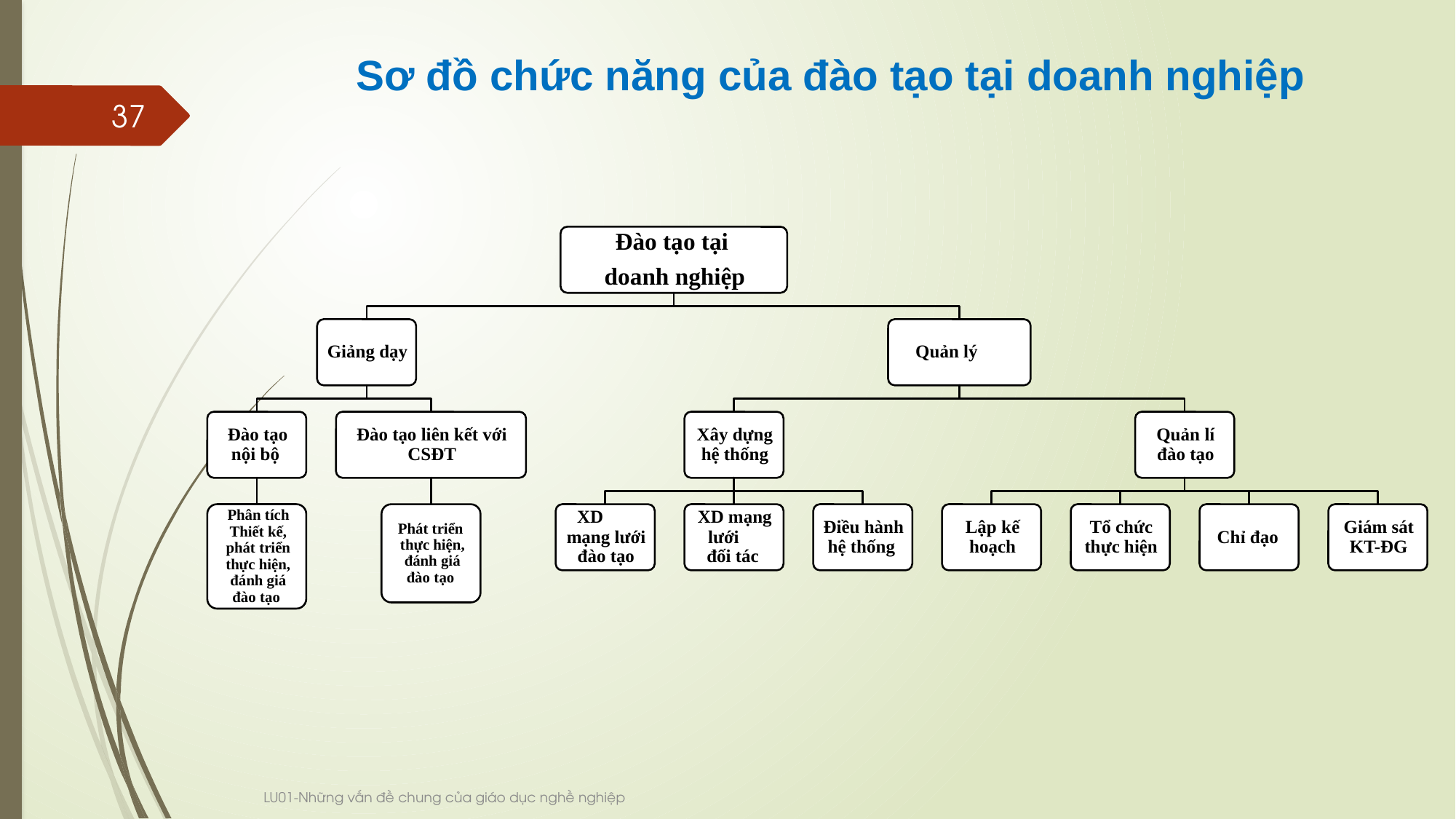

Sơ đồ chức năng của đào tạo tại doanh nghiệp
37
Đào tạo tại
doanh nghiệp
Giảng dạy
Đào tạo nội bộ
Phân tích Thiết kế, phát triển thực hiện, đánh giá đào tạo
Đào tạo liên kết với CSĐT
Phát triển  thực hiện, đánh giá đào tạo
Quản lý
Xây dựng hệ thống
XD        mạng lưới  đào tạo
XD mạng lưới      đối tác
Điều hành hệ thống
Quản lí đào tạo
Lập kế hoạch
Tổ chức thực hiện
Chỉ đạo
Giám sát KT-ĐG
LU01-Những vấn đề chung của giáo dục nghề nghiệp